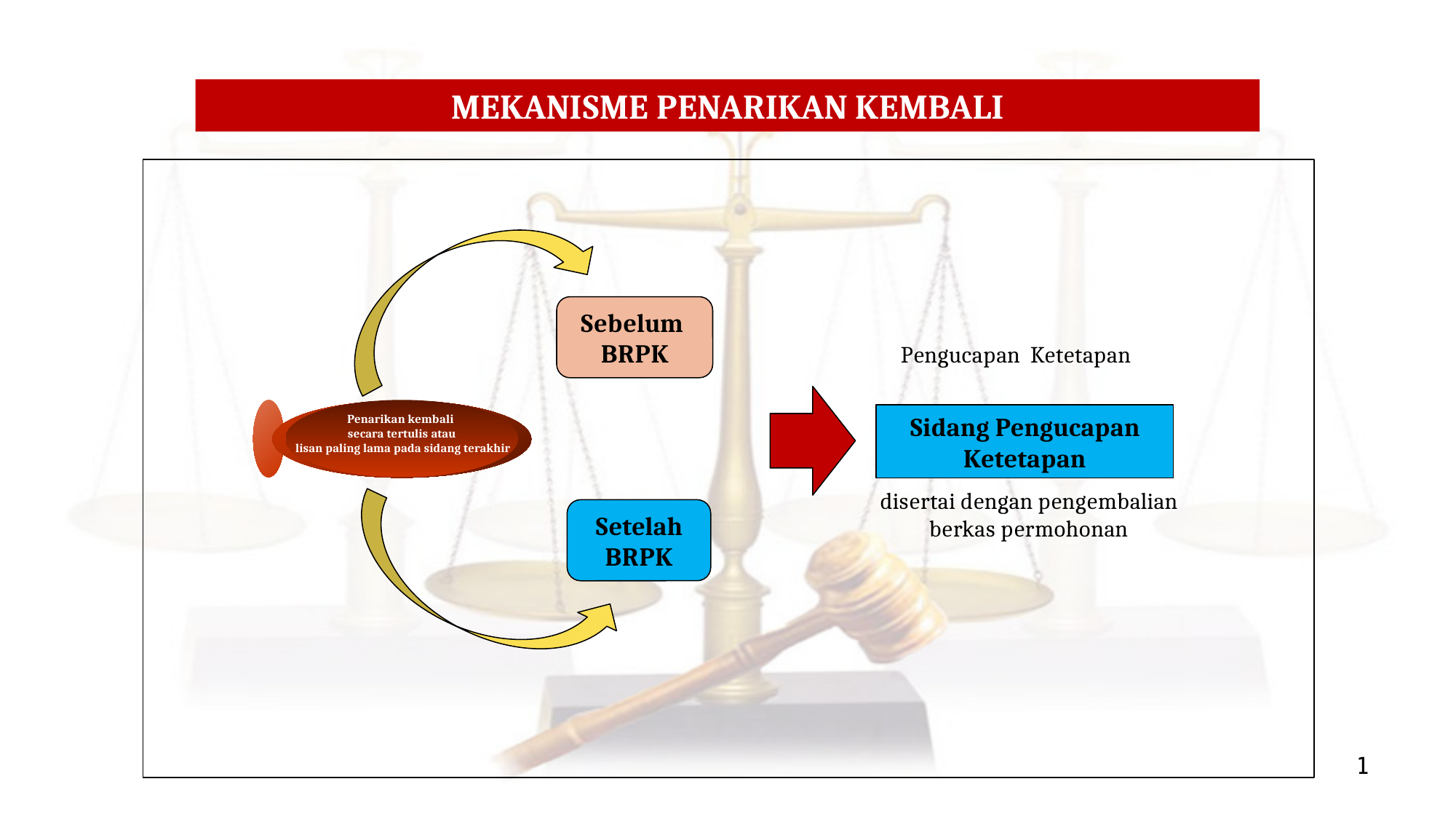

MEKANISME PENARIKAN KEMBALI

Sebelum
BRPK
Pengucapan  Ketetapan

Sidang Pengucapan Ketetapan
Penarikan kembali
secara tertulis atau
 lisan paling lama pada sidang terakhir
disertai dengan pengembalian berkas permohonan
Setelah
BRPK

1